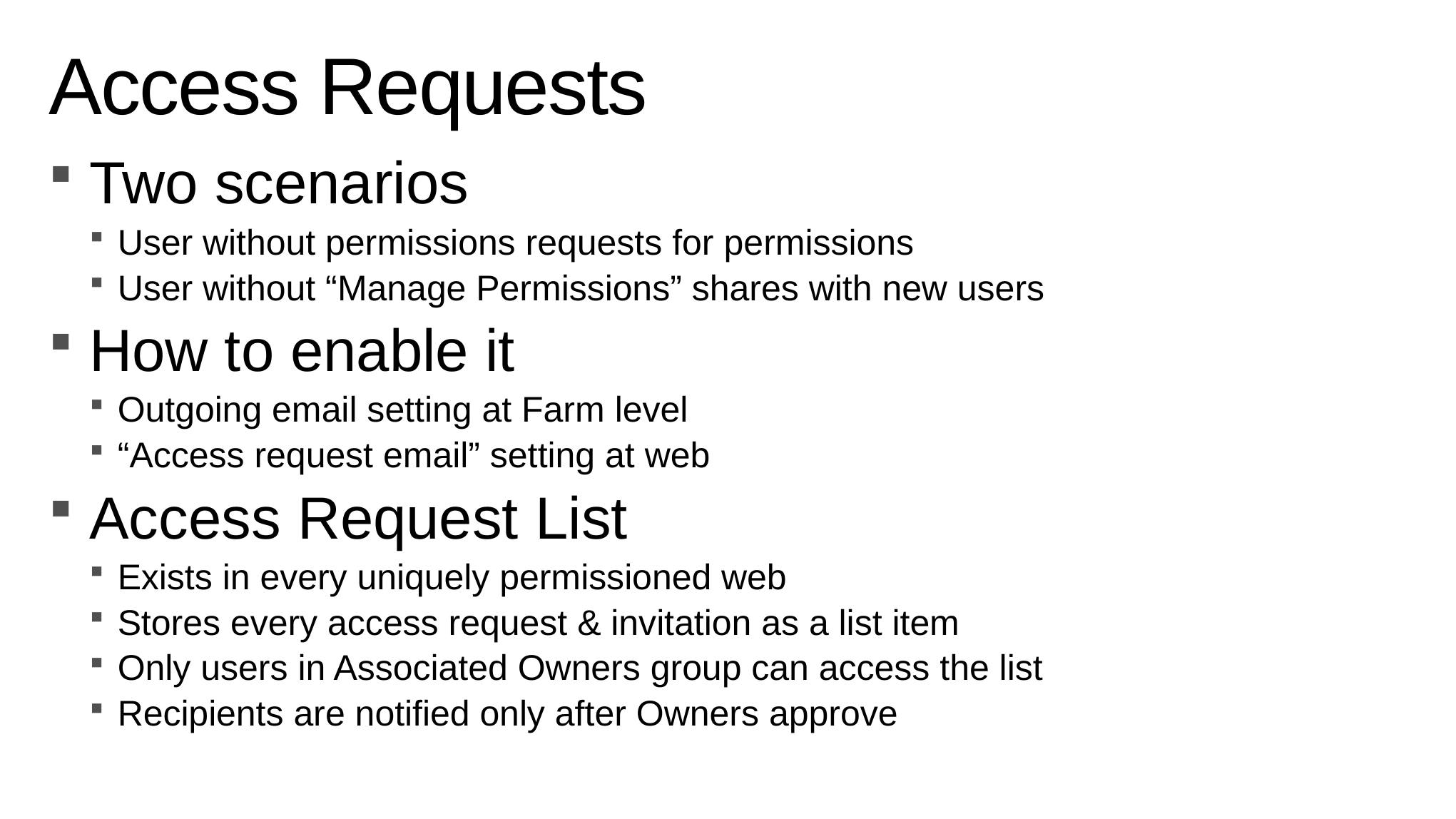

# Access Requests
Two scenarios
User without permissions requests for permissions
User without “Manage Permissions” shares with new users
How to enable it
Outgoing email setting at Farm level
“Access request email” setting at web
Access Request List
Exists in every uniquely permissioned web
Stores every access request & invitation as a list item
Only users in Associated Owners group can access the list
Recipients are notified only after Owners approve